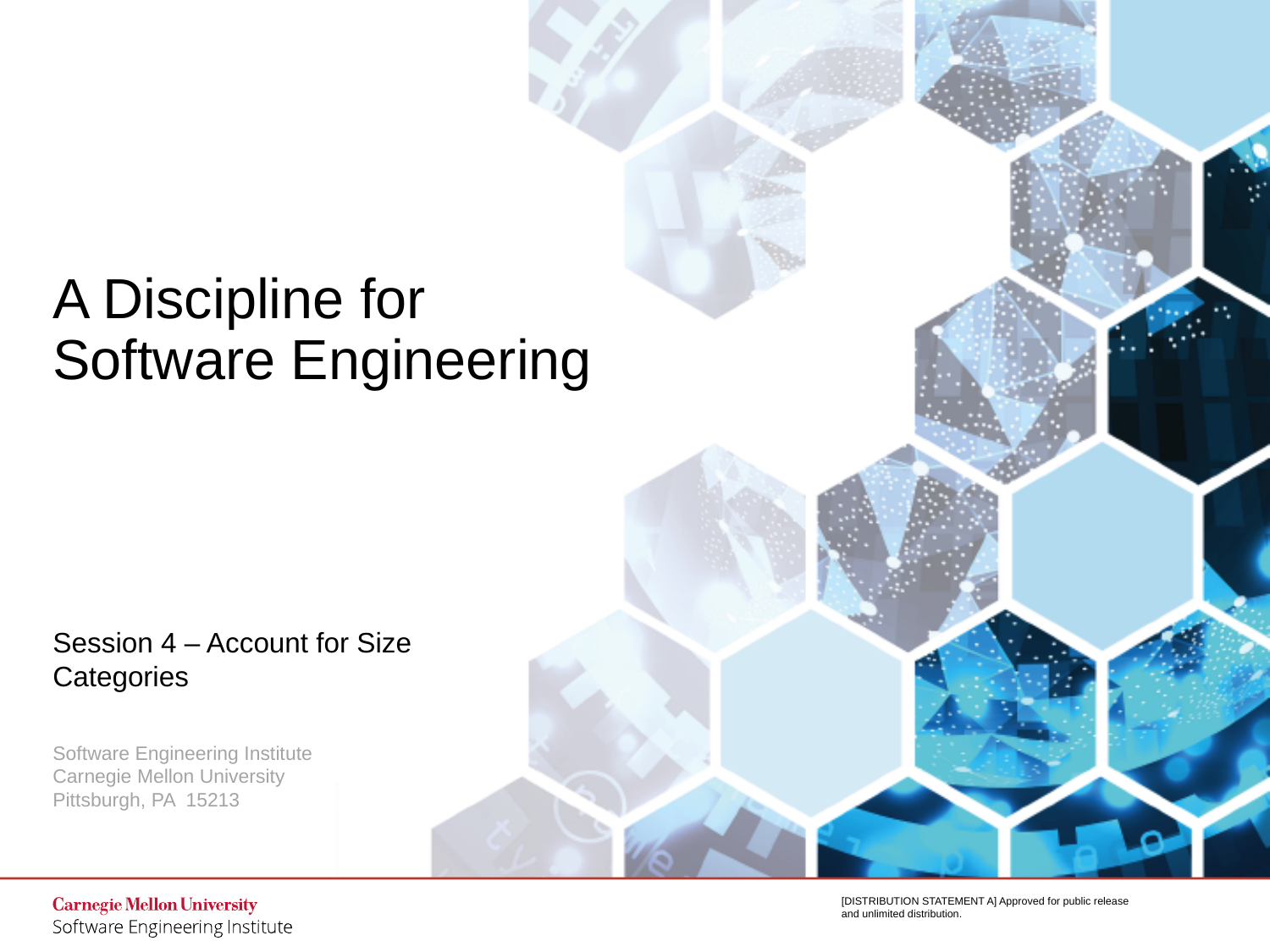

# A Discipline for Software Engineering
Session 4 – Account for Size
Categories